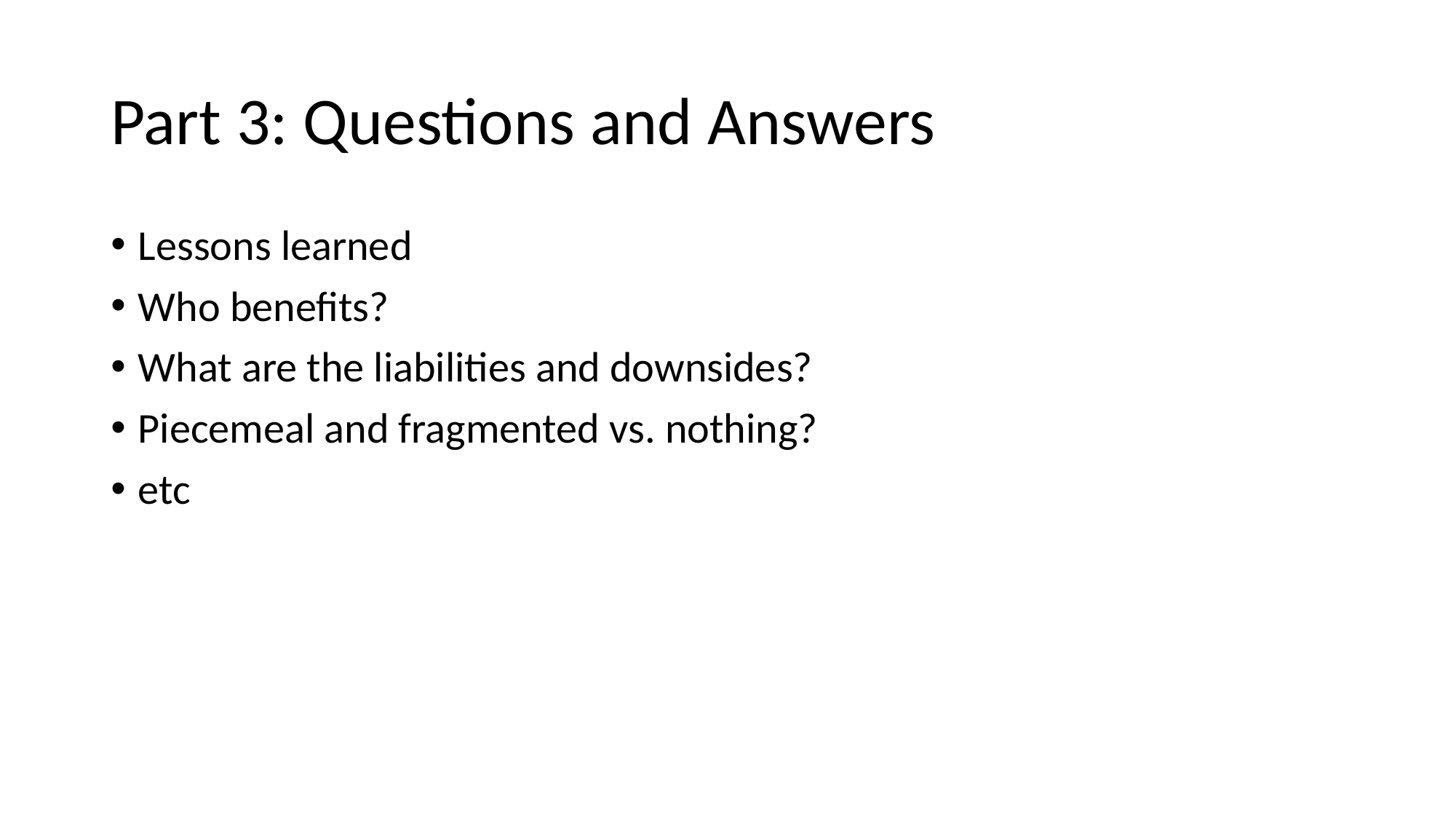

# Part 3: Questions and Answers
Lessons learned
Who benefits?
What are the liabilities and downsides?
Piecemeal and fragmented vs. nothing?
etc